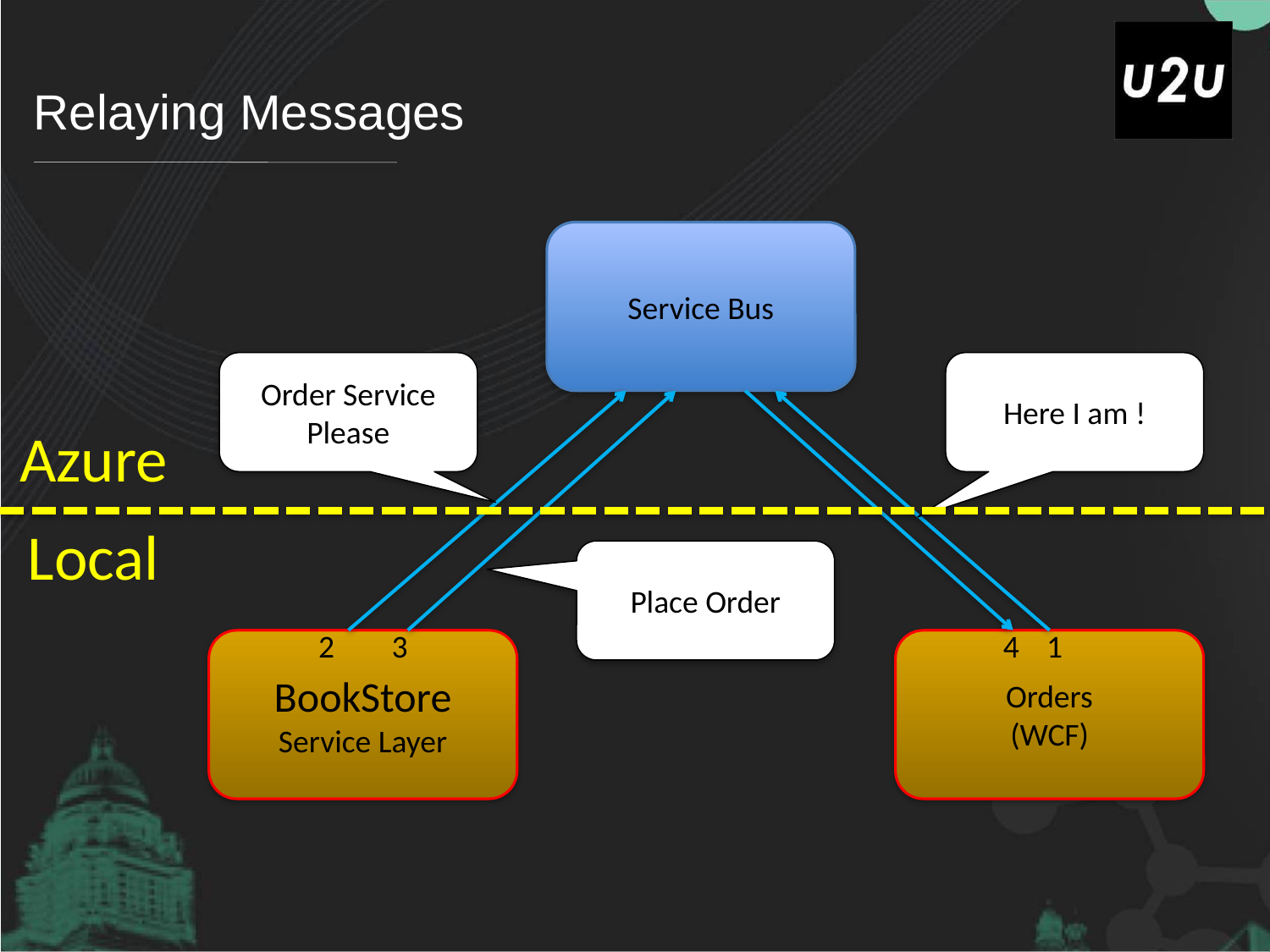

# Relaying Messages
Service Bus
Order Service
Please
Here I am !
Azure
Local
Place Order
2
3
4
1
BookStore
Service Layer
Orders
(WCF)